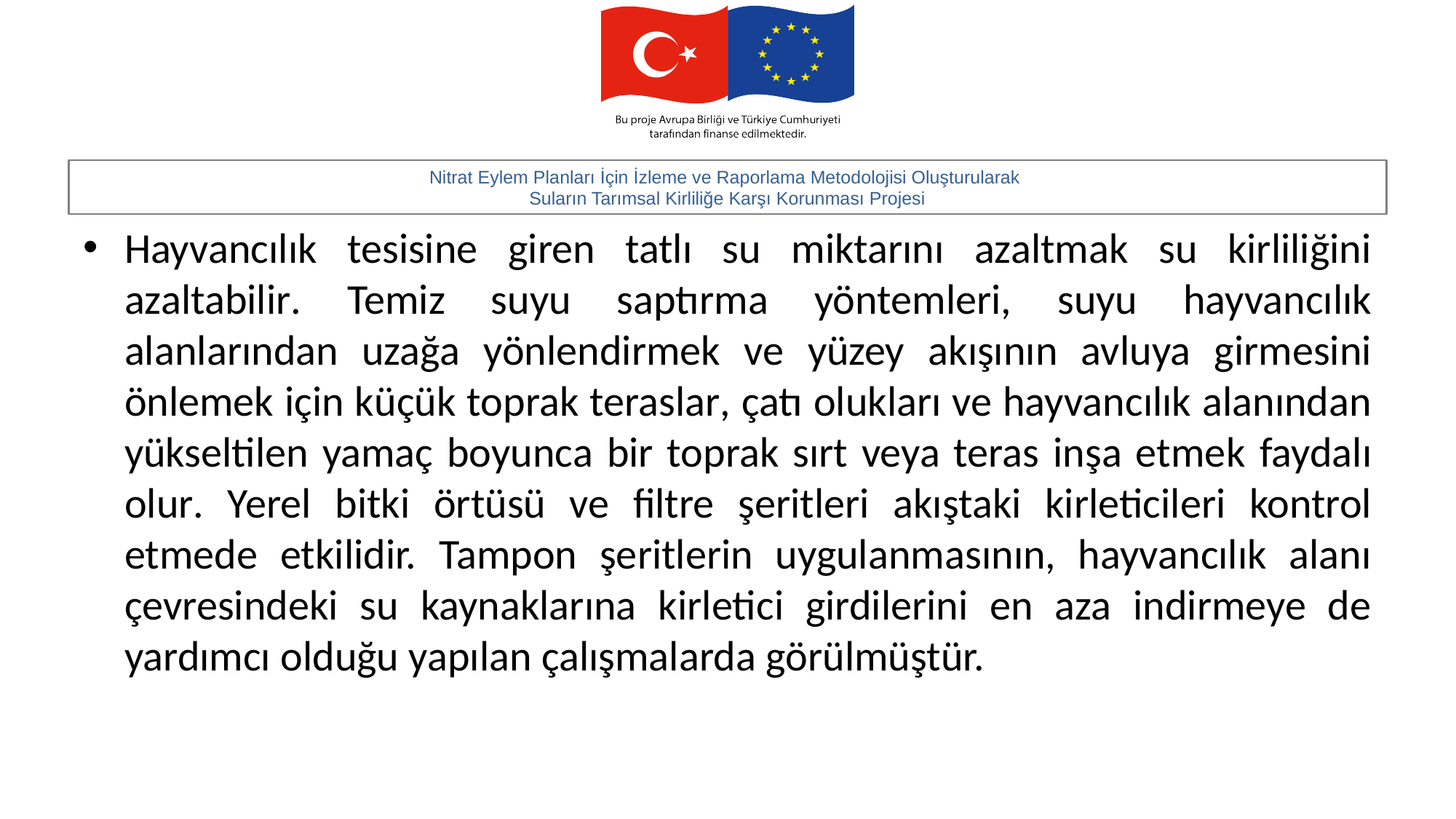

#
Hayvancılık tesisine giren tatlı su miktarını azaltmak su kirliliğini azaltabilir. Temiz suyu saptırma yöntemleri, suyu hayvancılık alanlarından uzağa yönlendirmek ve yüzey akışının avluya girmesini önlemek için küçük toprak teraslar, çatı olukları ve hayvancılık alanından yükseltilen yamaç boyunca bir toprak sırt veya teras inşa etmek faydalı olur. Yerel bitki örtüsü ve filtre şeritleri akıştaki kirleticileri kontrol etmede etkilidir. Tampon şeritlerin uygulanmasının, hayvancılık alanı çevresindeki su kaynaklarına kirletici girdilerini en aza indirmeye de yardımcı olduğu yapılan çalışmalarda görülmüştür.